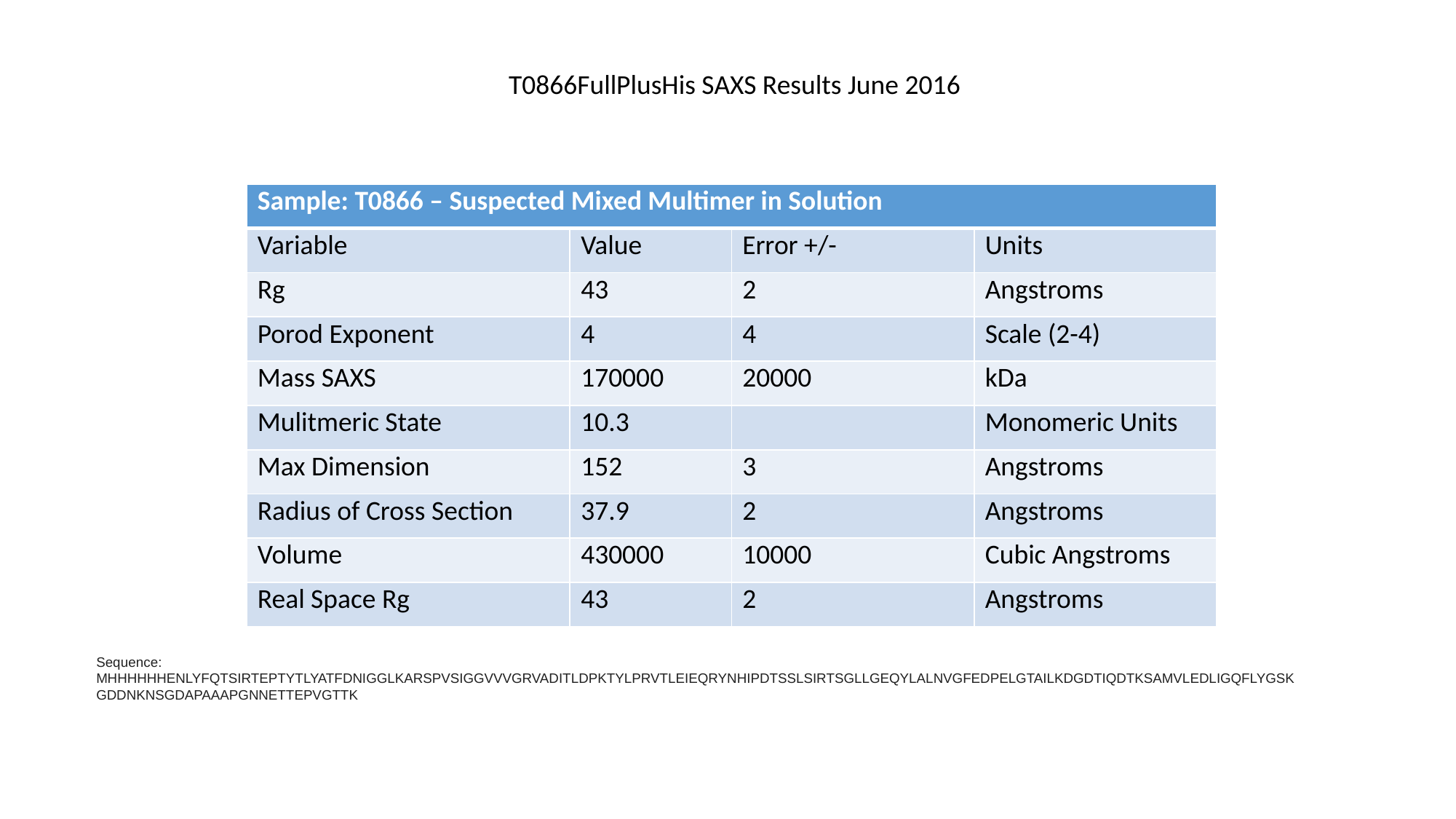

T0866FullPlusHis SAXS Results June 2016
| Sample: T0866 – Suspected Mixed Multimer in Solution |  |  |  |
| --- | --- | --- | --- |
| Variable | Value | Error +/- | Units |
| Rg | 43 | 2 | Angstroms |
| Porod Exponent | 4 | 4 | Scale (2-4) |
| Mass SAXS | 170000 | 20000 | kDa |
| Mulitmeric State | 10.3 |  | Monomeric Units |
| Max Dimension | 152 | 3 | Angstroms |
| Radius of Cross Section | 37.9 | 2 | Angstroms |
| Volume | 430000 | 10000 | Cubic Angstroms |
| Real Space Rg | 43 | 2 | Angstroms |
Sequence: MHHHHHHENLYFQTSIRTEPTYTLYATFDNIGGLKARSPVSIGGVVVGRVADITLDPKTYLPRVTLEIEQRYNHIPDTSSLSIRTSGLLGEQYLALNVGFEDPELGTAILKDGDTIQDTKSAMVLEDLIGQFLYGSKGDDNKNSGDAPAAAPGNNETTEPVGTTK